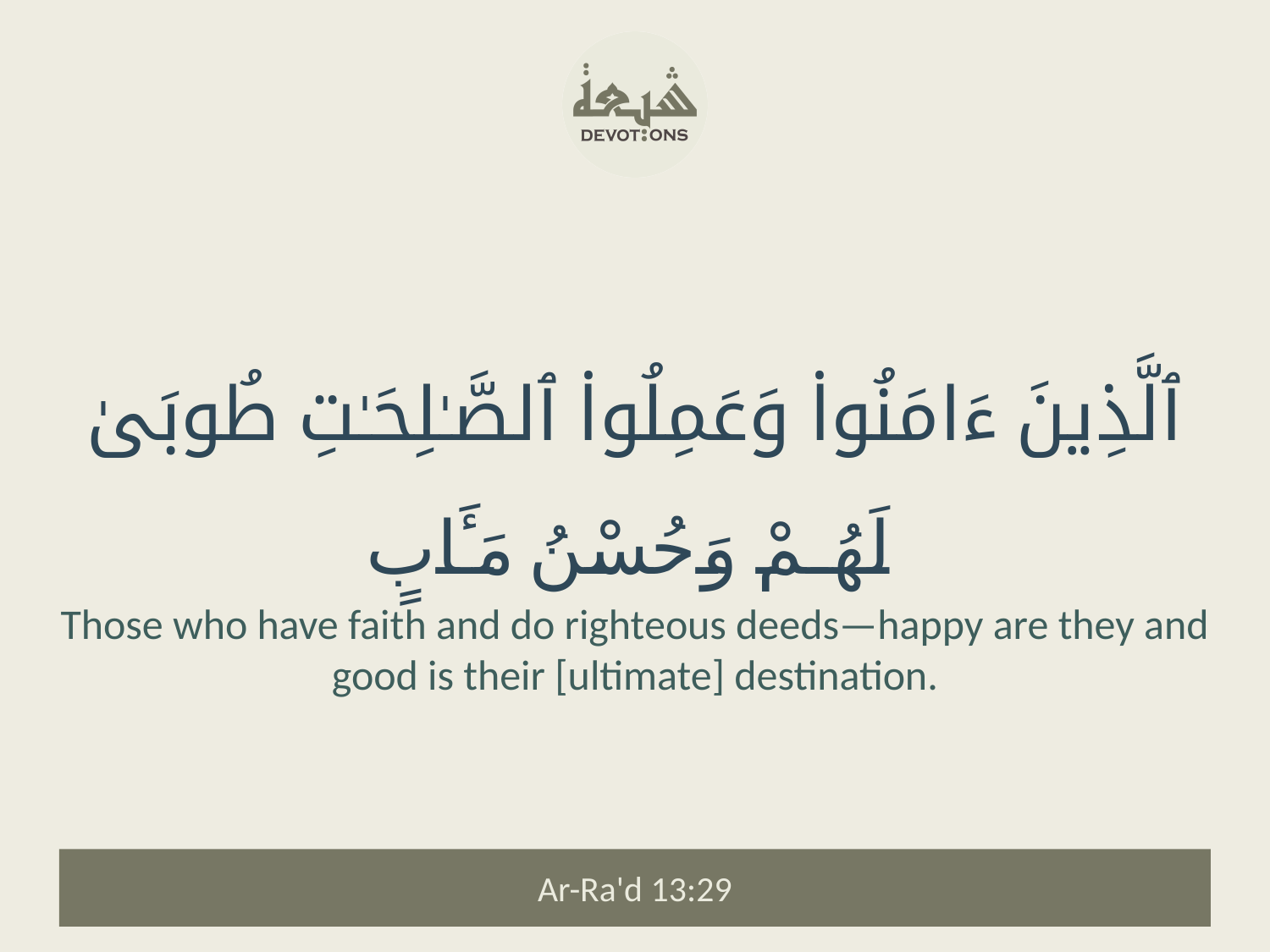

ٱلَّذِينَ ءَامَنُوا۟ وَعَمِلُوا۟ ٱلصَّـٰلِحَـٰتِ طُوبَىٰ لَهُمْ وَحُسْنُ مَـَٔابٍ
Those who have faith and do righteous deeds—happy are they and good is their [ultimate] destination.
Ar-Ra'd 13:29